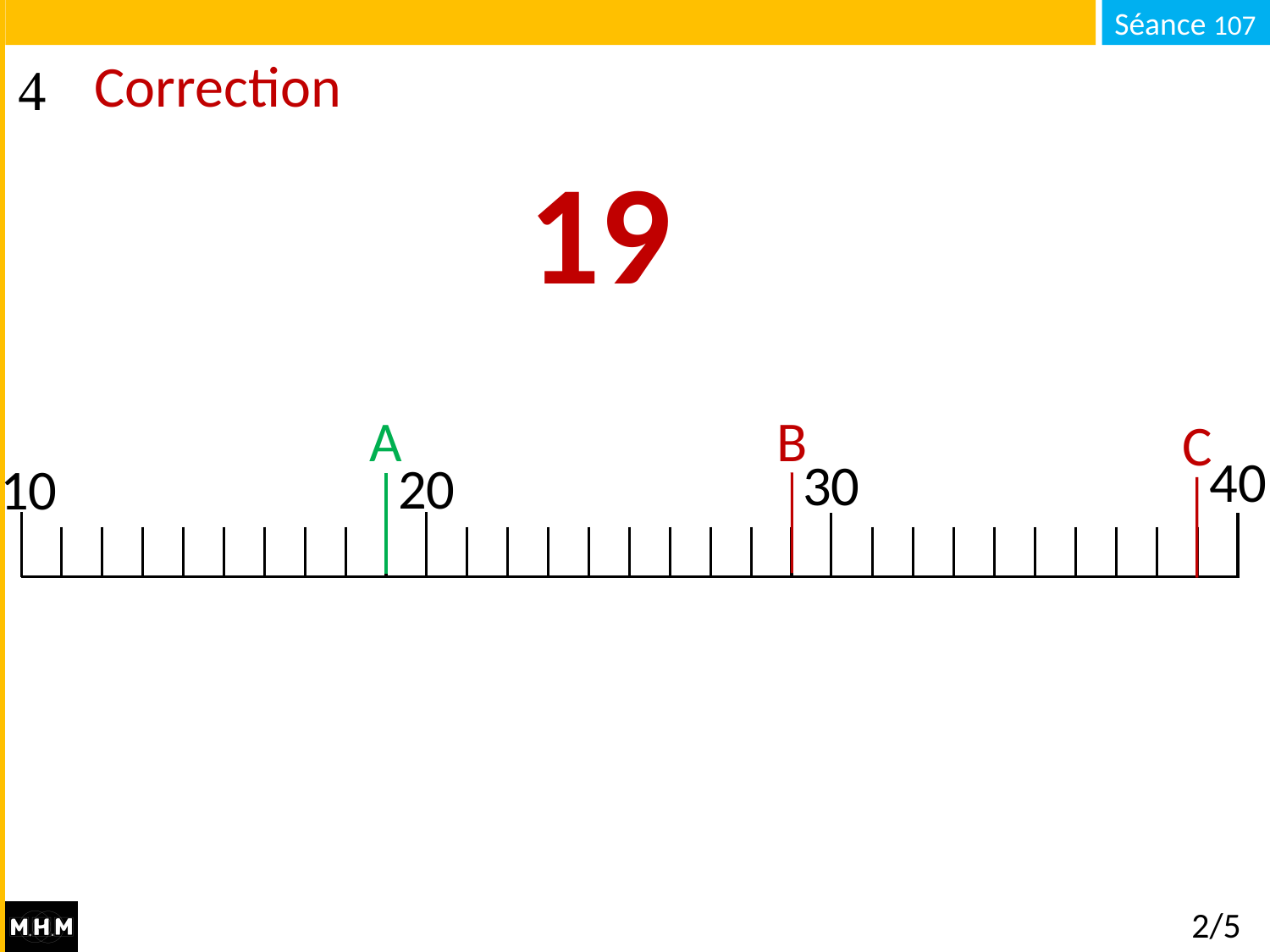

# Correction
19
B
A
C
40
30
20
10
2/5